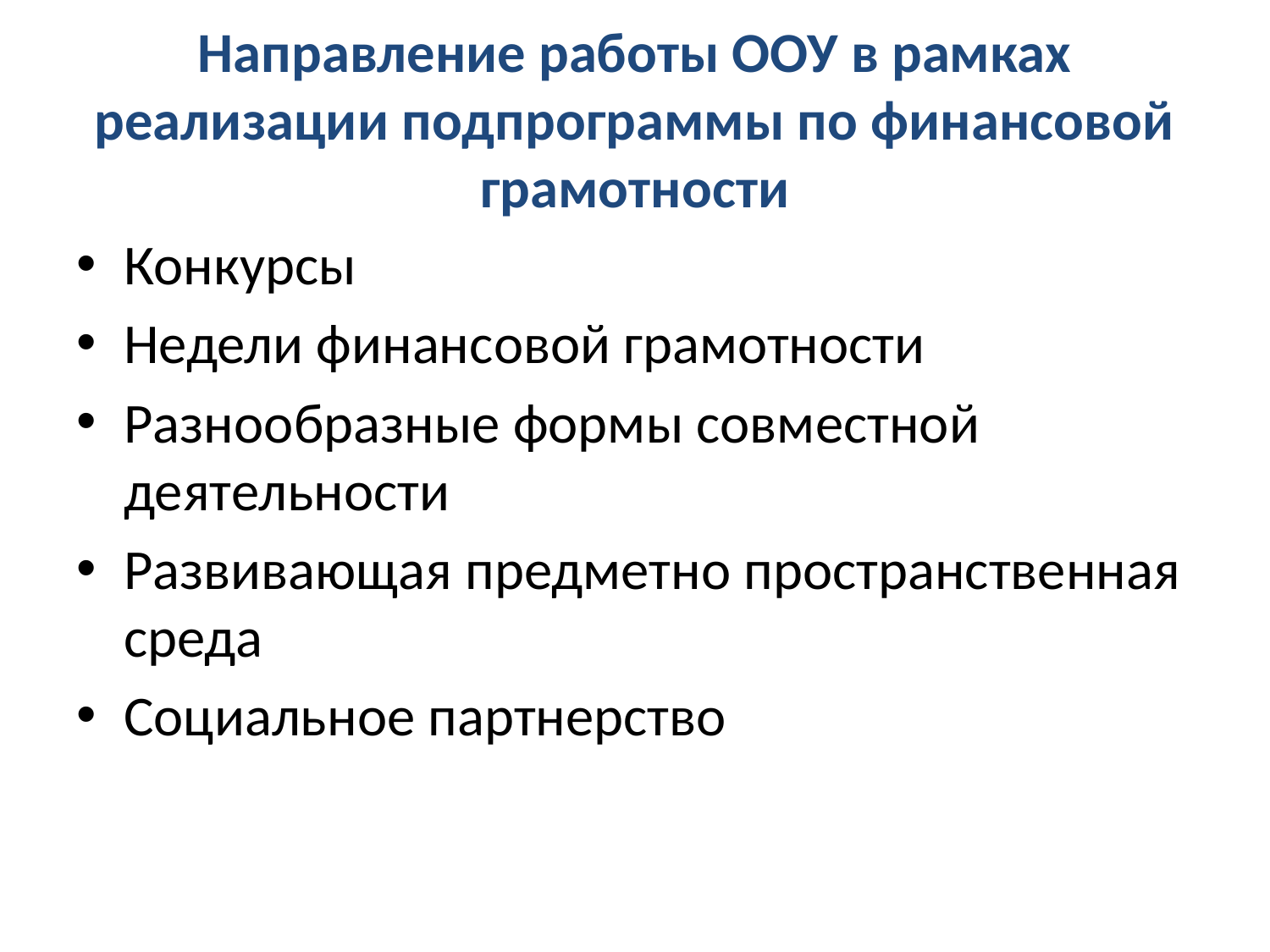

# Направление работы ООУ в рамках реализации подпрограммы по финансовой грамотности
Конкурсы
Недели финансовой грамотности
Разнообразные формы совместной деятельности
Развивающая предметно пространственная среда
Социальное партнерство